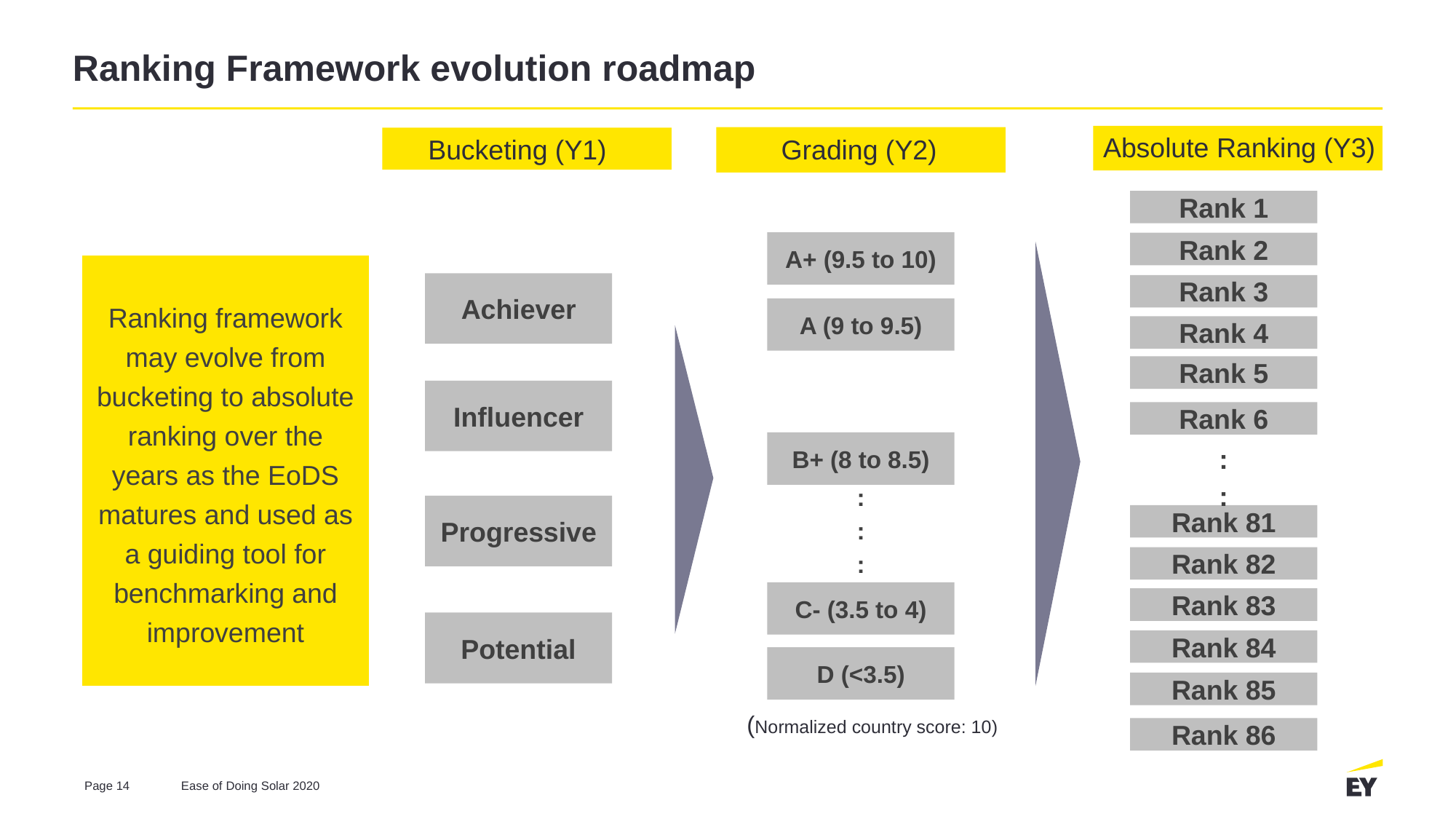

# Ranking Framework evolution roadmap

Absolute Ranking (Y3)
Bucketing (Y1)
Grading (Y2)
Rank 1
A+ (9.5 to 10)
Rank 2
Ranking framework may evolve from bucketing to absolute ranking over the years as the EoDS matures and used as a guiding tool for benchmarking and improvement
Achiever
Rank 3
A (9 to 9.5)
Rank 4
Rank 5
Influencer
Rank 6
:
:
:
B+ (8 to 8.5)

:
:
:
Progressive
Rank 81
Rank 82
C- (3.5 to 4)
Rank 83
Potential
Rank 84
D (<3.5)
Rank 85
(Normalized country score: 10)
Rank 86
Ease of Doing Solar 2020
Page 14